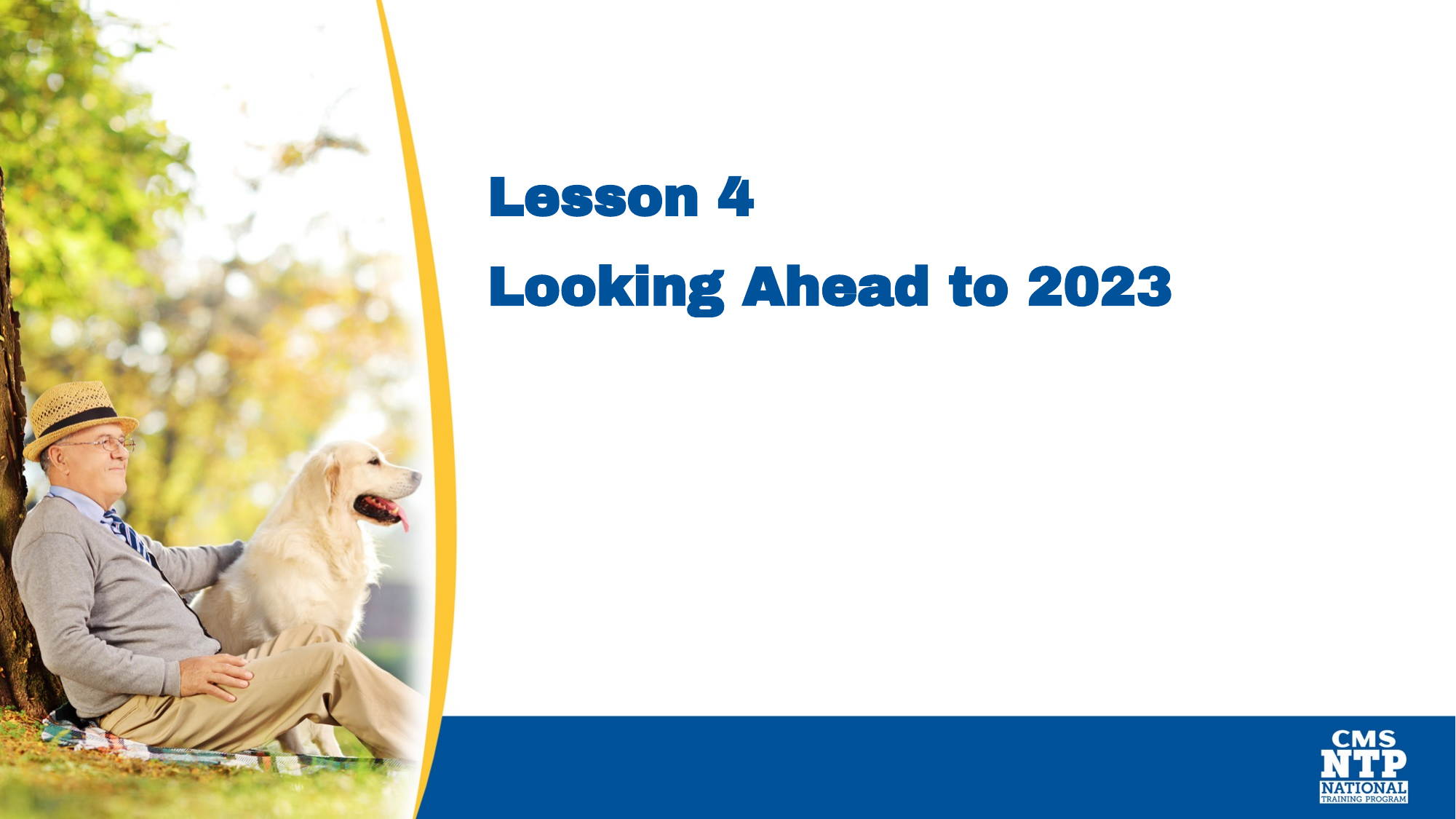

# Lesson 4
Looking Ahead to 2023